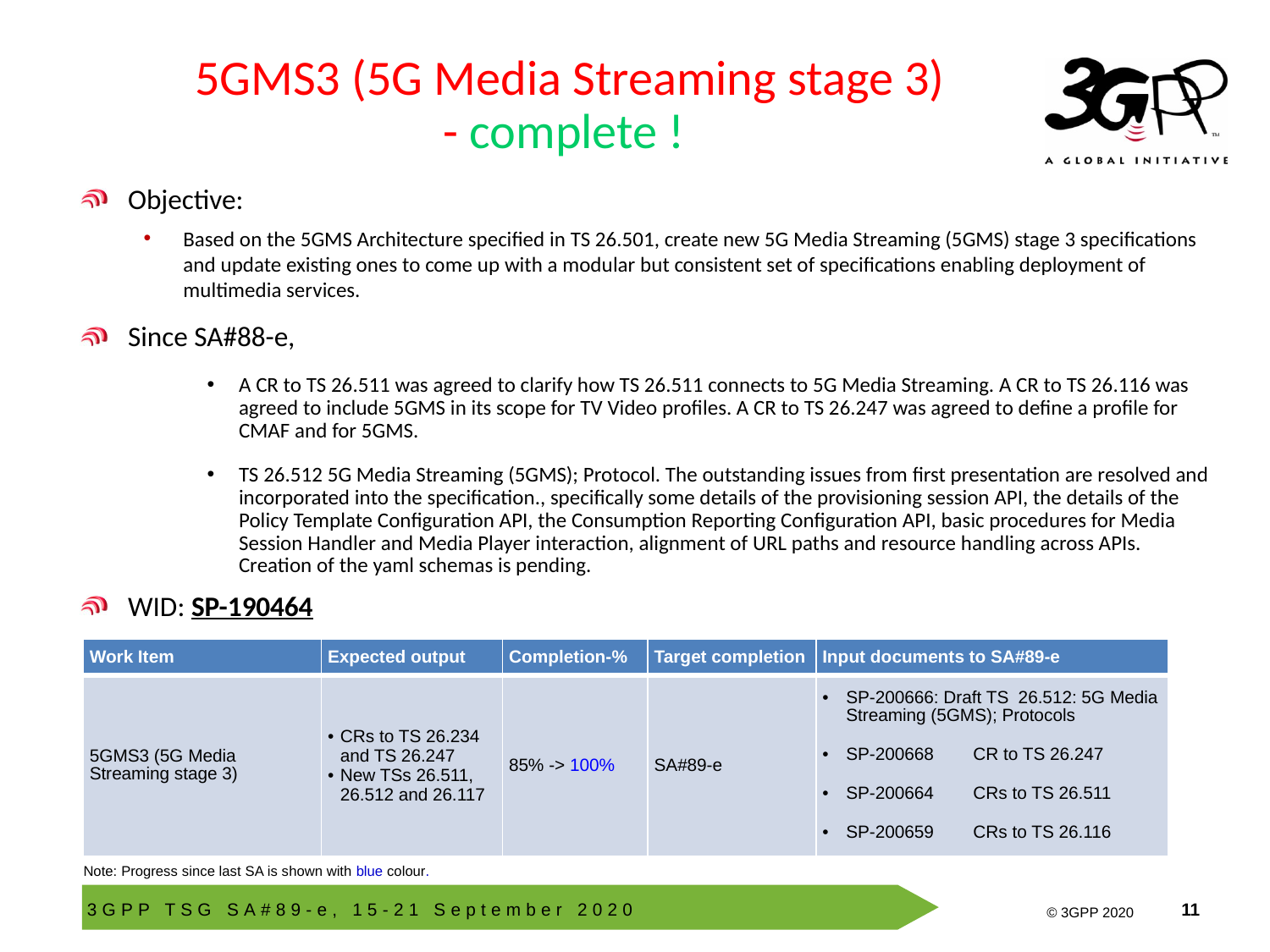

# 5GMS3 (5G Media Streaming stage 3) - complete !
Objective:
Based on the 5GMS Architecture specified in TS 26.501, create new 5G Media Streaming (5GMS) stage 3 specifications and update existing ones to come up with a modular but consistent set of specifications enabling deployment of multimedia services.
Since SA#88-e,
A CR to TS 26.511 was agreed to clarify how TS 26.511 connects to 5G Media Streaming. A CR to TS 26.116 was agreed to include 5GMS in its scope for TV Video profiles. A CR to TS 26.247 was agreed to define a profile for CMAF and for 5GMS.
TS 26.512 5G Media Streaming (5GMS); Protocol. The outstanding issues from first presentation are resolved and incorporated into the specification., specifically some details of the provisioning session API, the details of the Policy Template Configuration API, the Consumption Reporting Configuration API, basic procedures for Media Session Handler and Media Player interaction, alignment of URL paths and resource handling across APIs. Creation of the yaml schemas is pending.
WID: SP-190464

| Work Item | Expected output | Completion-% | Target completion | Input documents to SA#89-e |
| --- | --- | --- | --- | --- |
| 5GMS3 (5G Media Streaming stage 3) | CRs to TS 26.234 and TS 26.247 New TSs 26.511, 26.512 and 26.117 | 85% -> 100% | SA#89-e | SP-200666: Draft TS 26.512: 5G Media Streaming (5GMS); Protocols SP-200668 CR to TS 26.247 SP-200664 CRs to TS 26.511 SP-200659 CRs to TS 26.116 |
Note: Progress since last SA is shown with blue colour.